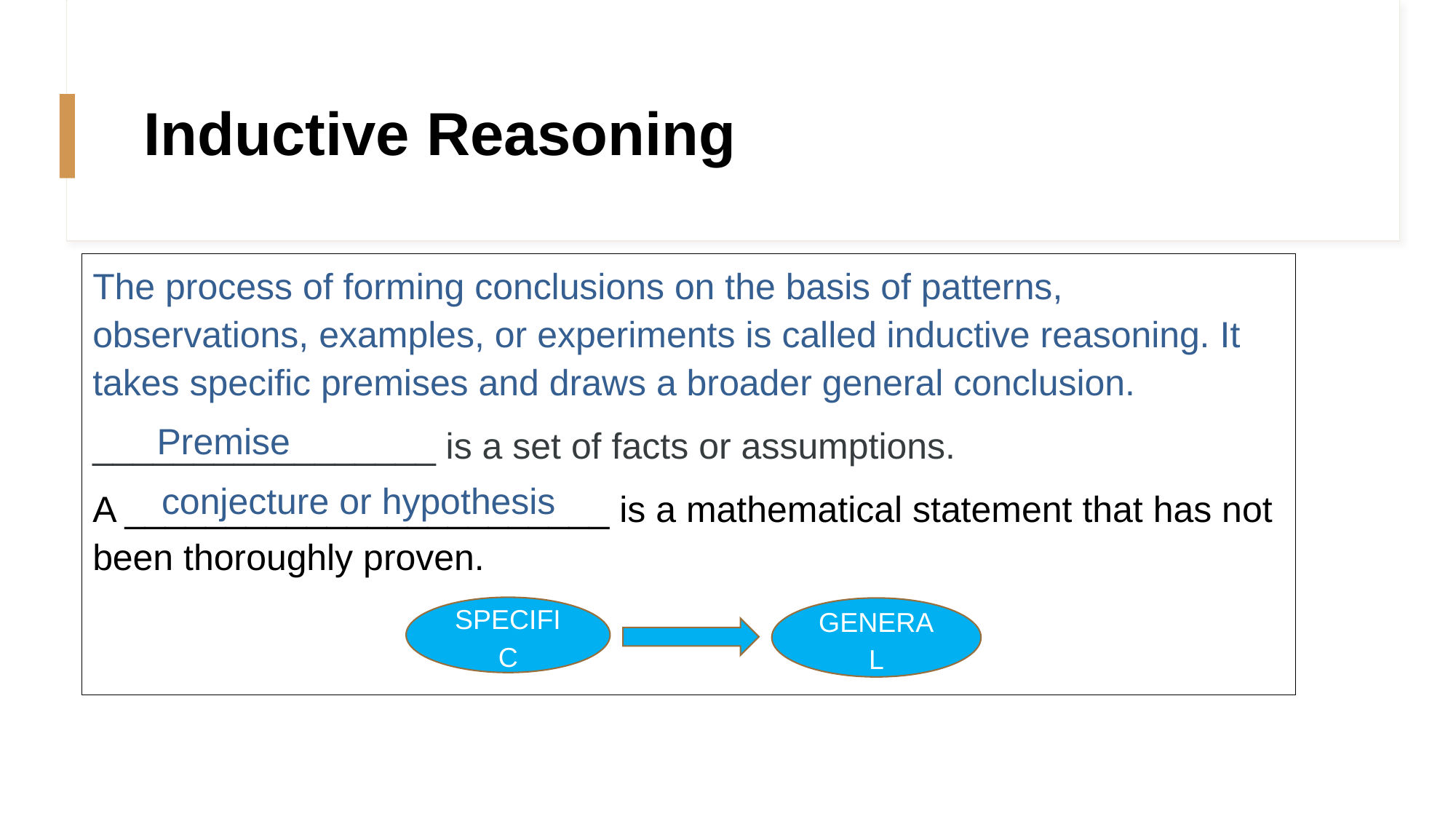

# Inductive Reasoning
The process of forming conclusions on the basis of patterns, observations, examples, or experiments is called inductive reasoning. It takes specific premises and draws a broader general conclusion.
_________________ is a set of facts or assumptions.
A ________________________ is a mathematical statement that has not been thoroughly proven.

Premise
conjecture or hypothesis
SPECIFIC
GENERAL